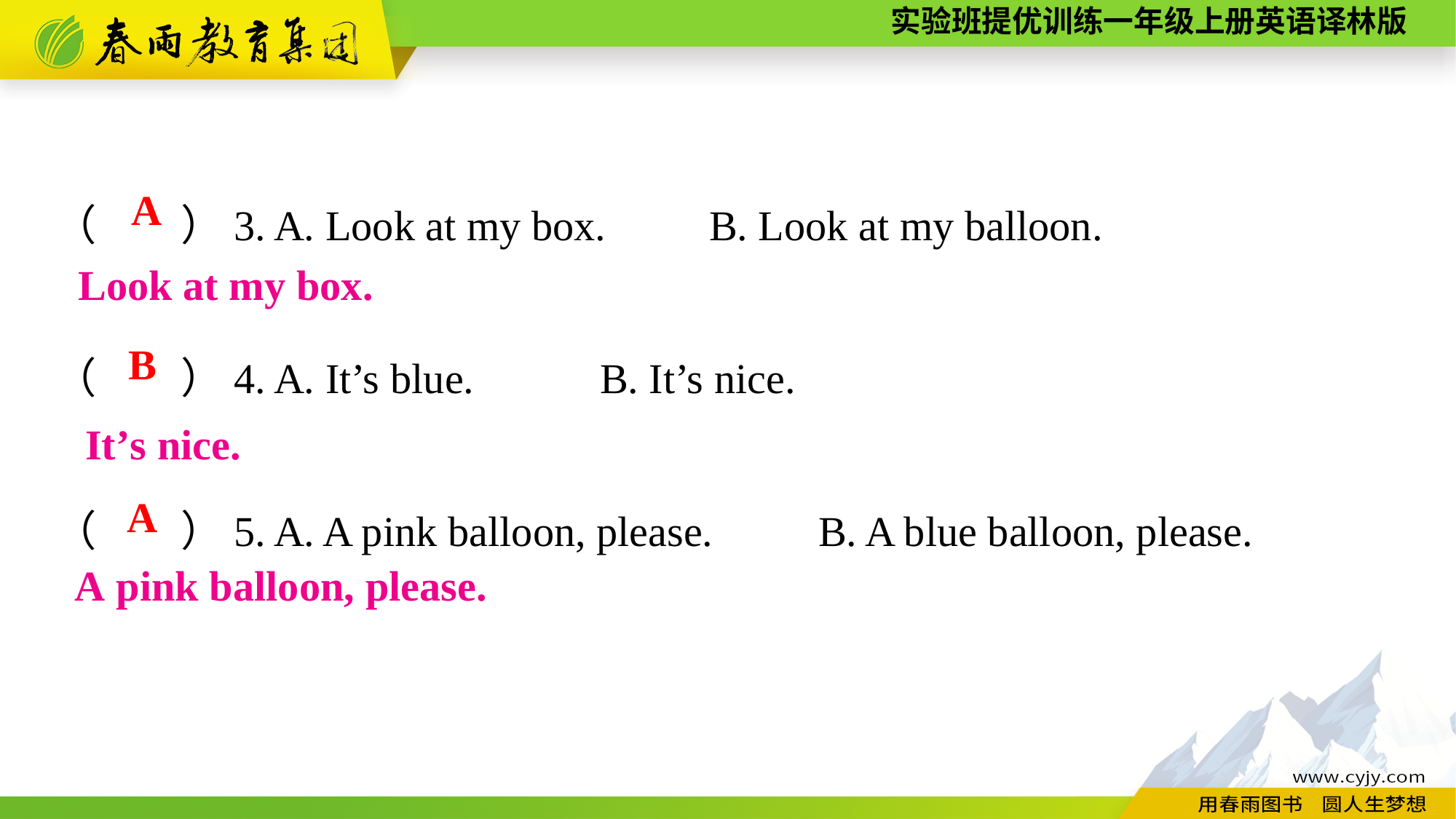

（　　）3. A. Look at my box.	B. Look at my balloon.

（　　）4. A. It’s blue.		B. It’s nice.

（　　）5. A. A pink balloon, please.	B. A blue balloon, please.
A
Look at my box.
B
It’s nice.
A
A pink balloon, please.